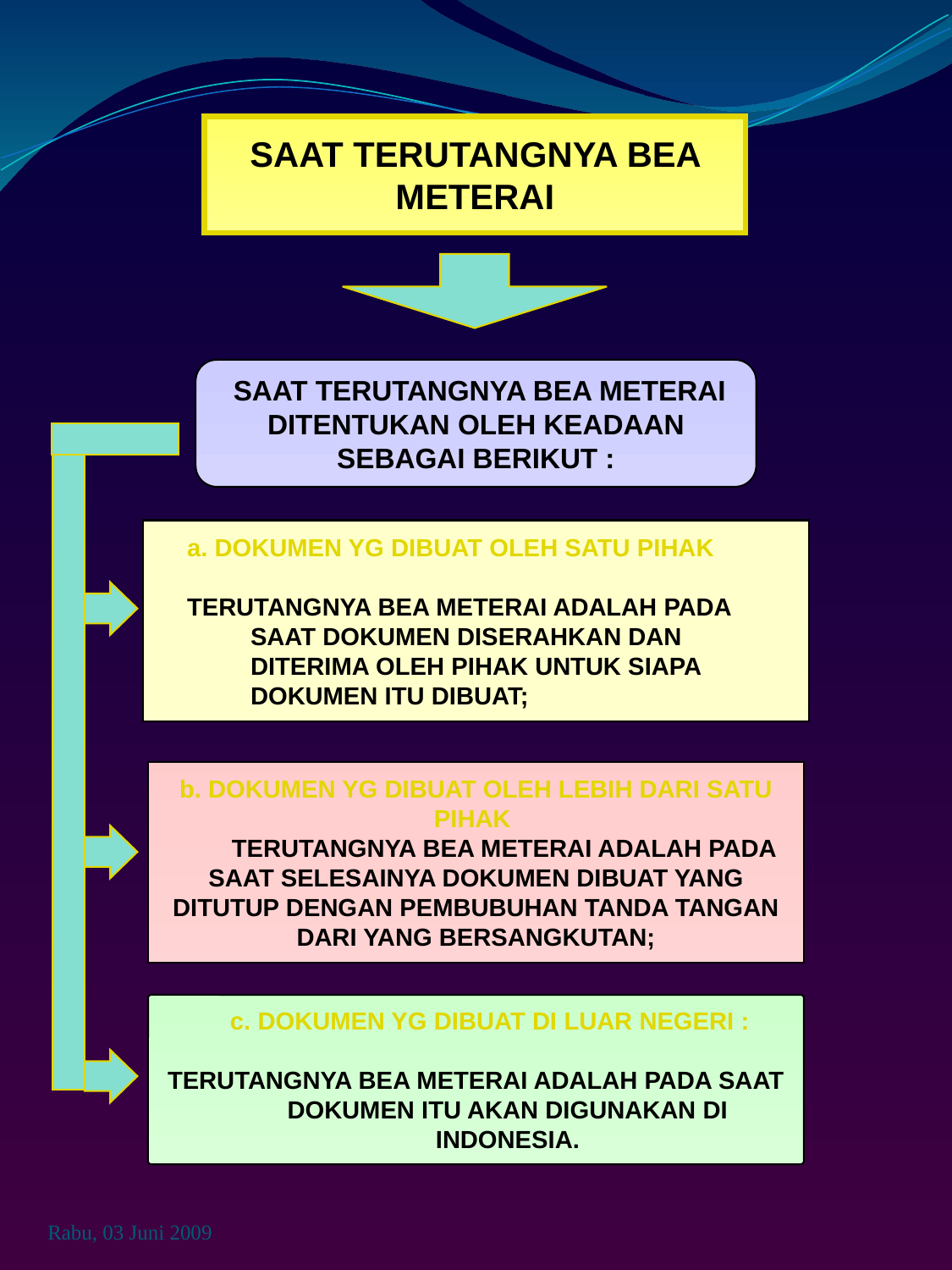

SAAT TERUTANGNYA BEA METERAI

 SAAT TERUTANGNYA BEA METERAI DITENTUKAN OLEH KEADAAN SEBAGAI BERIKUT :

a. DOKUMEN YG DIBUAT OLEH SATU PIHAK

TERUTANGNYA BEA METERAI ADALAH PADA SAAT DOKUMEN DISERAHKAN DAN DITERIMA OLEH PIHAK UNTUK SIAPA DOKUMEN ITU DIBUAT;

b. DOKUMEN YG DIBUAT OLEH LEBIH DARI SATU PIHAK
        TERUTANGNYA BEA METERAI ADALAH PADA SAAT SELESAINYA DOKUMEN DIBUAT YANG DITUTUP DENGAN PEMBUBUHAN TANDA TANGAN DARI YANG BERSANGKUTAN;

    c. DOKUMEN YG DIBUAT DI LUAR NEGERI :

TERUTANGNYA BEA METERAI ADALAH PADA SAAT DOKUMEN ITU AKAN DIGUNAKAN DI INDONESIA.

Rabu, 03 Juni 2009